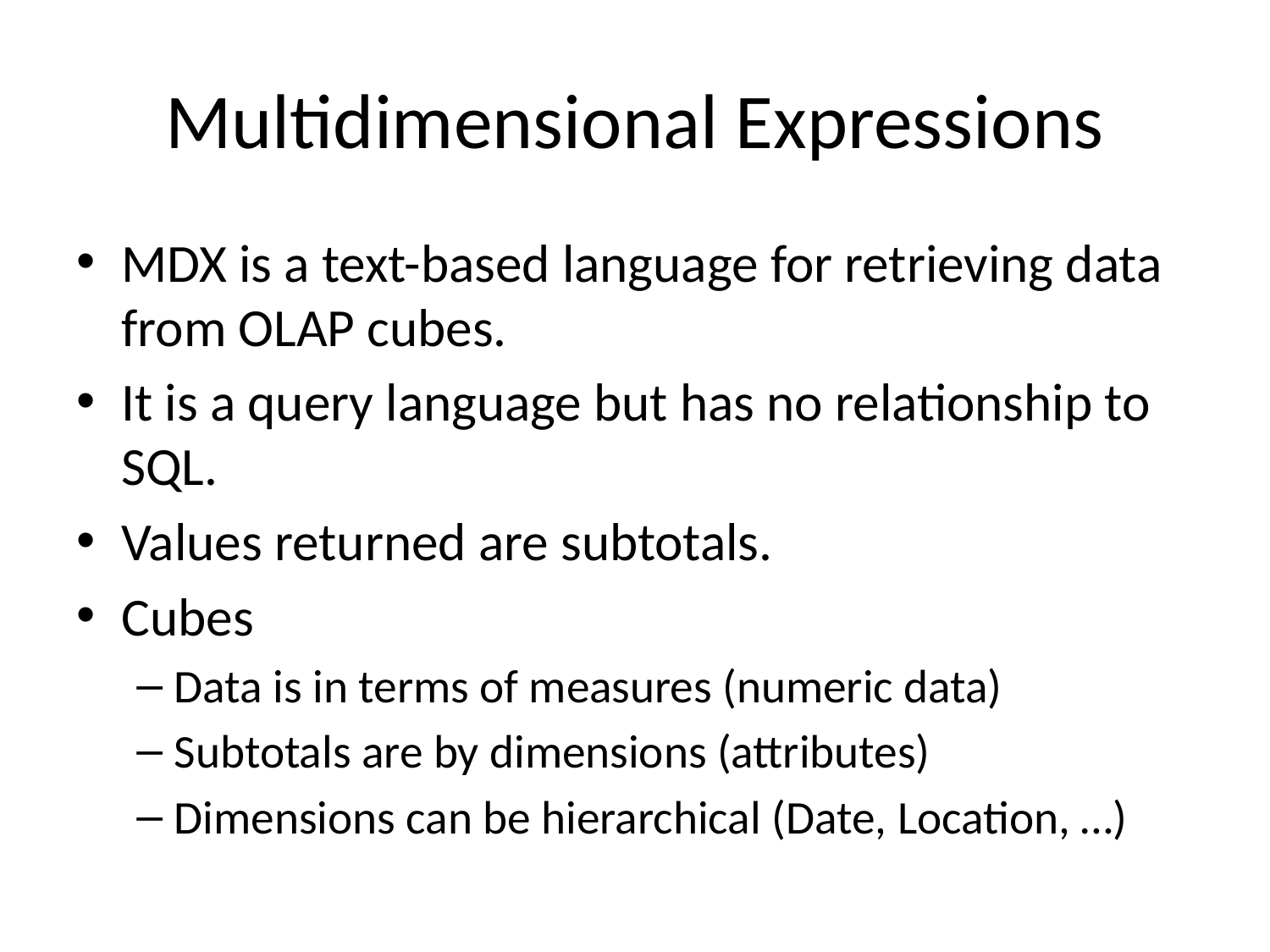

# Multidimensional Expressions
MDX is a text-based language for retrieving data from OLAP cubes.
It is a query language but has no relationship to SQL.
Values returned are subtotals.
Cubes
Data is in terms of measures (numeric data)
Subtotals are by dimensions (attributes)
Dimensions can be hierarchical (Date, Location, …)